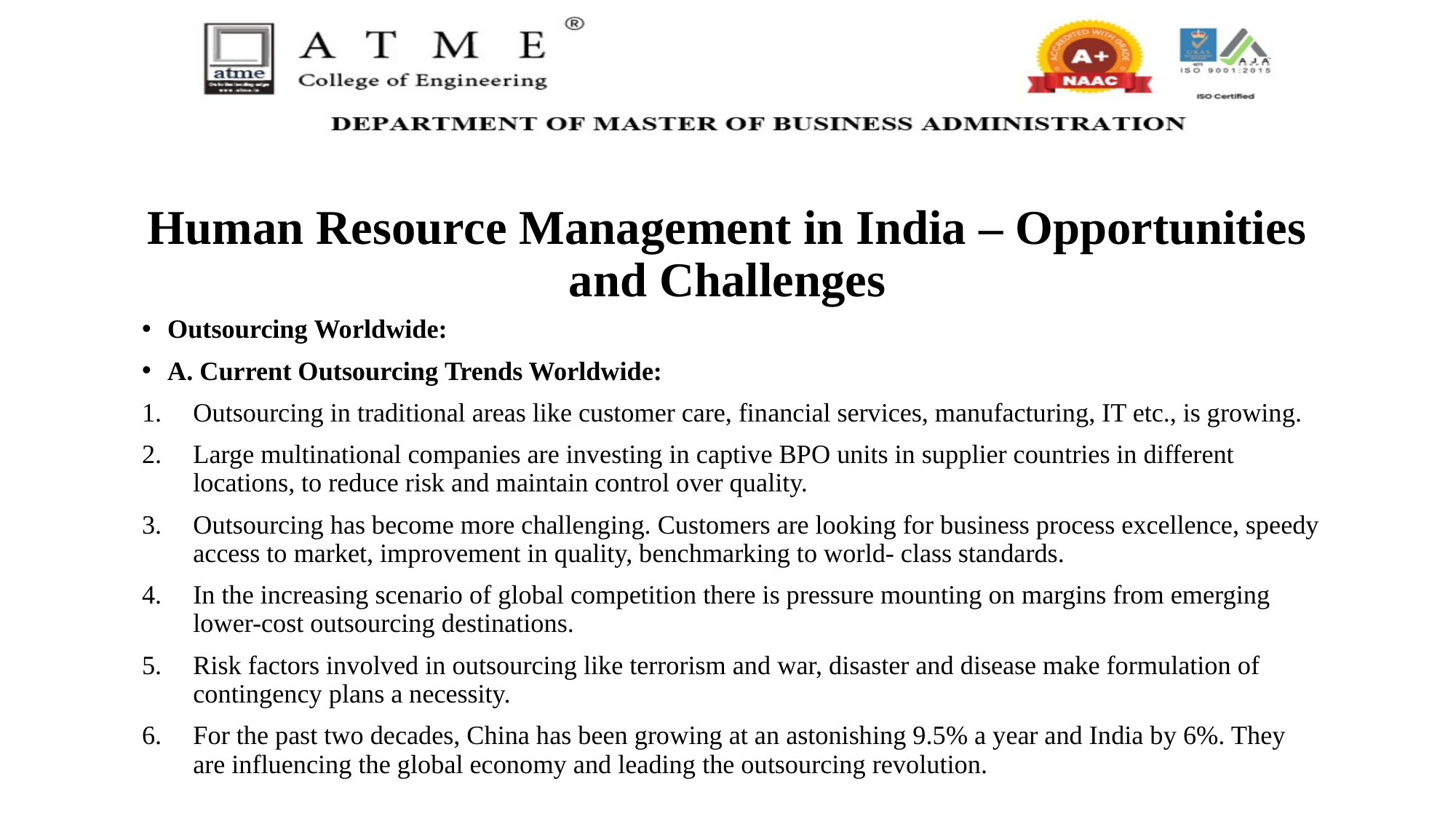

# Human Resource Management in India – Opportunities and Challenges
Outsourcing Worldwide:
A. Current Outsourcing Trends Worldwide:
Outsourcing in traditional areas like customer care, financial services, manufacturing, IT etc., is growing.
Large multinational companies are investing in captive BPO units in supplier countries in different locations, to reduce risk and maintain control over quality.
Outsourcing has become more challenging. Customers are looking for business process excellence, speedy access to market, improvement in quality, benchmarking to world- class standards.
In the increasing scenario of global competition there is pressure mounting on margins from emerging lower-cost outsourcing destinations.
Risk factors involved in outsourcing like terrorism and war, disaster and disease make formulation of contingency plans a necessity.
For the past two decades, China has been growing at an astonishing 9.5% a year and India by 6%. They are influencing the global economy and leading the outsourcing revolution.